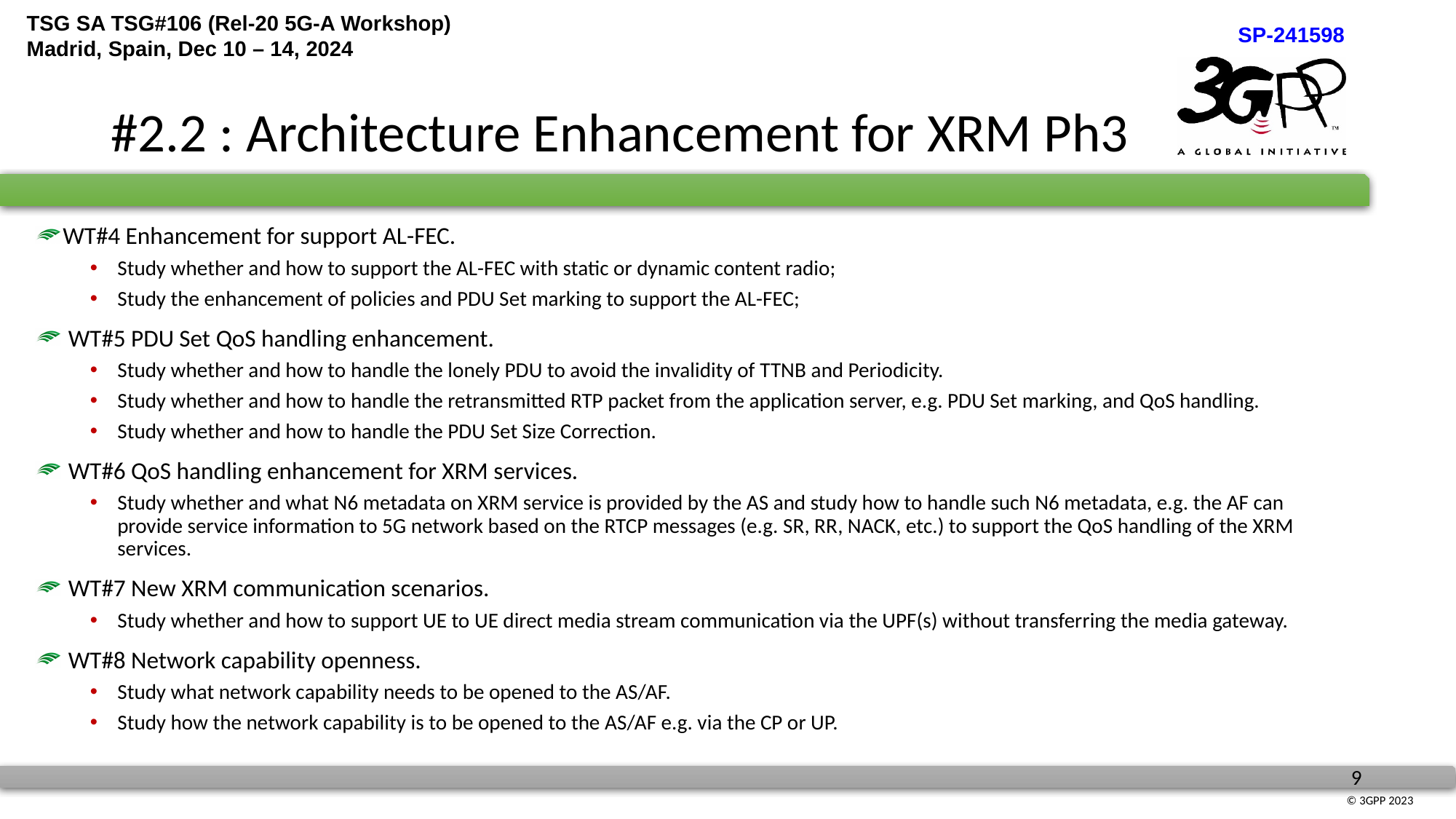

# #2.2 : Architecture Enhancement for XRM Ph3
WT#4 Enhancement for support AL-FEC.
Study whether and how to support the AL-FEC with static or dynamic content radio;
Study the enhancement of policies and PDU Set marking to support the AL-FEC;
 WT#5 PDU Set QoS handling enhancement.
Study whether and how to handle the lonely PDU to avoid the invalidity of TTNB and Periodicity.
Study whether and how to handle the retransmitted RTP packet from the application server, e.g. PDU Set marking, and QoS handling.
Study whether and how to handle the PDU Set Size Correction.
 WT#6 QoS handling enhancement for XRM services.
Study whether and what N6 metadata on XRM service is provided by the AS and study how to handle such N6 metadata, e.g. the AF can provide service information to 5G network based on the RTCP messages (e.g. SR, RR, NACK, etc.) to support the QoS handling of the XRM services.
 WT#7 New XRM communication scenarios.
Study whether and how to support UE to UE direct media stream communication via the UPF(s) without transferring the media gateway.
 WT#8 Network capability openness.
Study what network capability needs to be opened to the AS/AF.
Study how the network capability is to be opened to the AS/AF e.g. via the CP or UP.